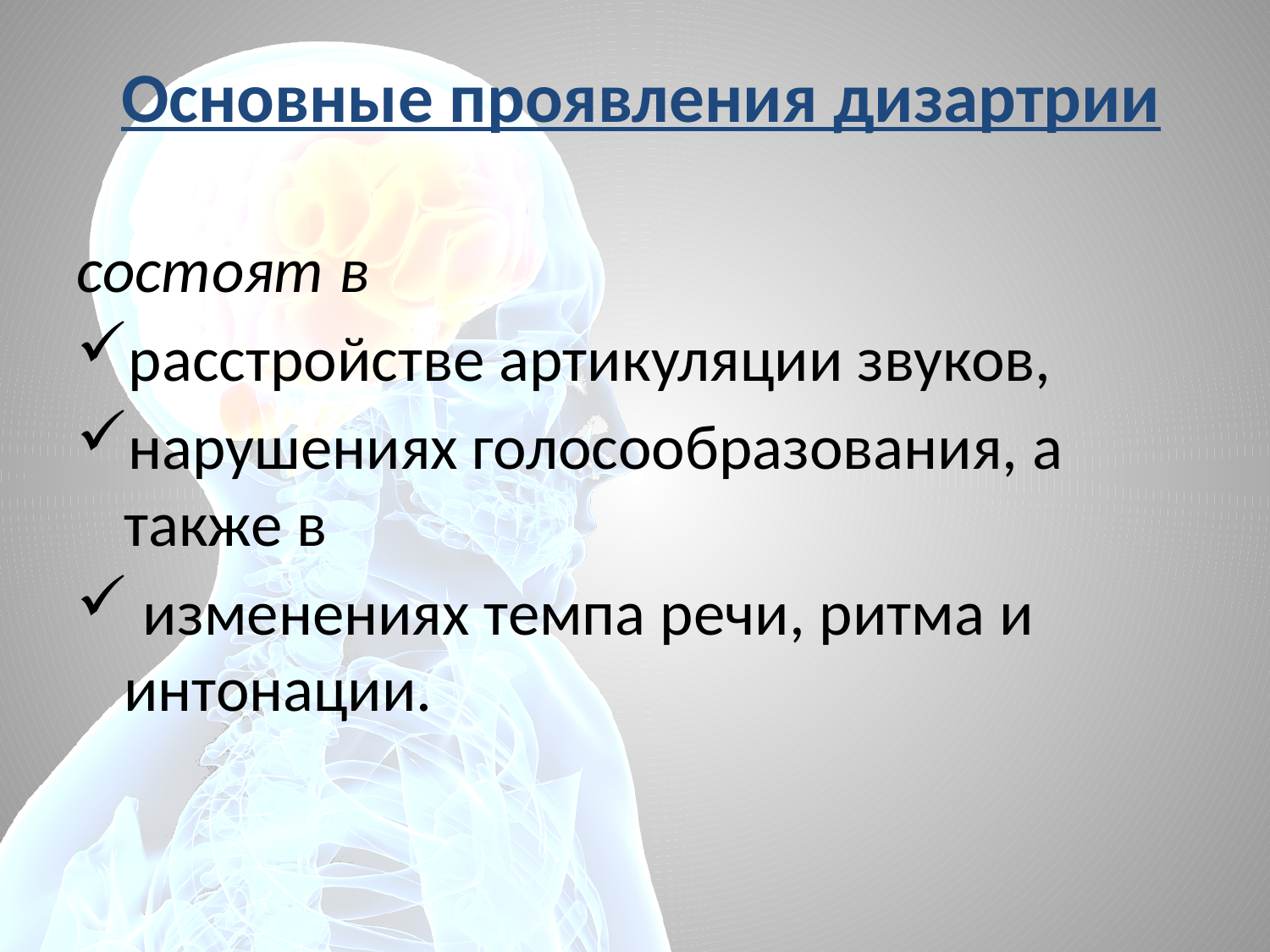

# Основные проявления дизартрии
состоят в
расстройстве артикуляции звуков,
нарушениях голосообразования, а также в
 изменениях темпа речи, ритма и интонации.